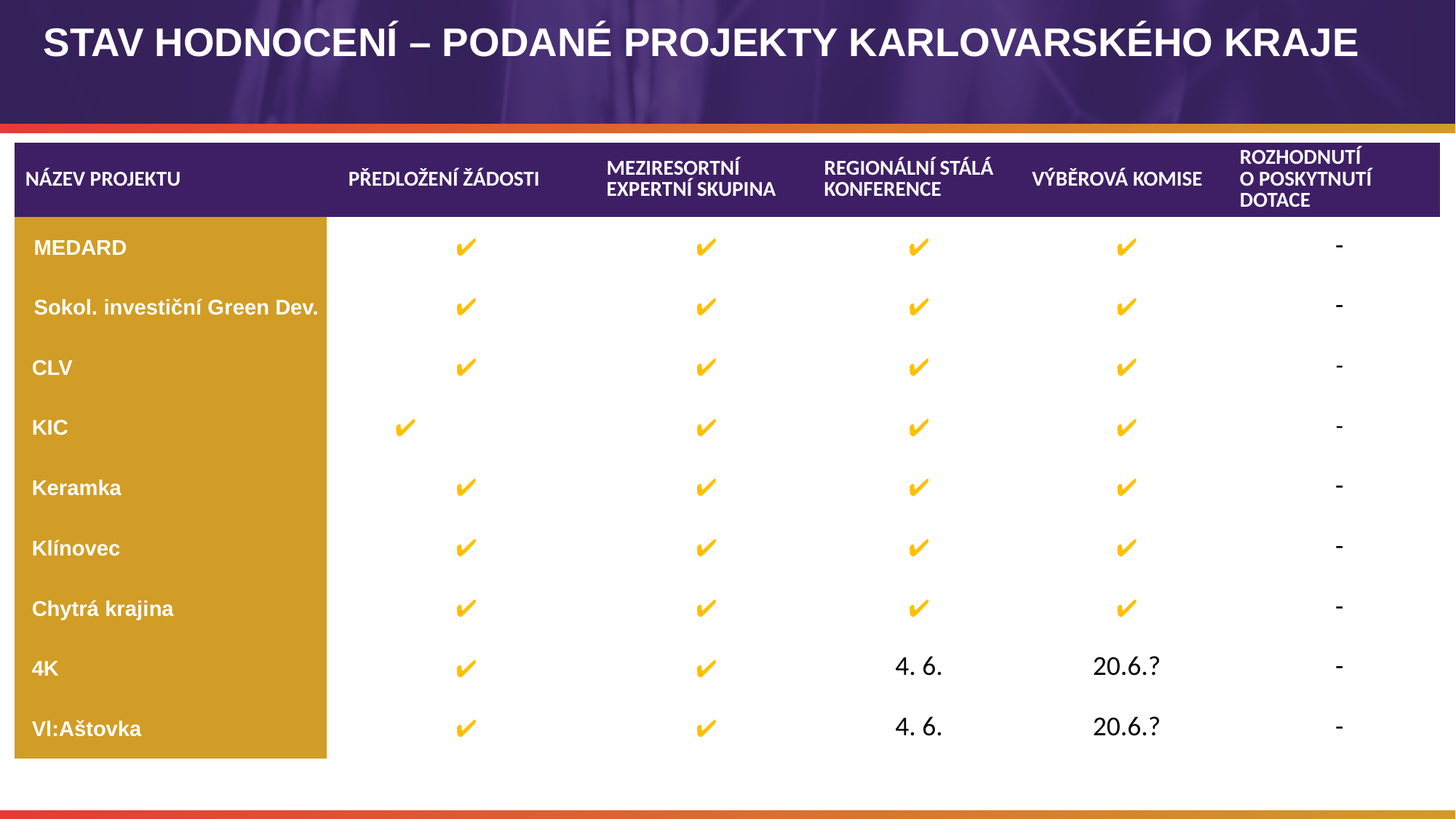

STAV HODNOCENÍ – PODANÉ PROJEKTY KARLOVARSKÉHO KRAJE
| NÁZEV PROJEKTU | PŘEDLOŽENÍ ŽÁDOSTI | MEZIRESORTNÍ EXPERTNÍ SKUPINA | REGIONÁLNÍ STÁLÁ KONFERENCE | VÝBĚROVÁ KOMISE | ROZHODNUTÍ O POSKYTNUTÍ DOTACE |
| --- | --- | --- | --- | --- | --- |
| MEDARD | ✔ | ✔ | ✔ | ✔ | - |
| Sokol. investiční Green Dev. | ✔ | ✔ | ✔ | ✔ | - |
| CLV | ✔ | ✔ | ✔ | ✔ | - |
| KIC | ✔ | ✔ | ✔ | ✔ | - |
| Keramka | ✔ | ✔ | ✔ | ✔ | - |
| Klínovec | ✔ | ✔ | ✔ | ✔ | - |
| Chytrá krajina | ✔ | ✔ | ✔ | ✔ | - |
| 4K | ✔ | ✔ | 4. 6. | 20.6.? | - |
| Vl:Aštovka | ✔ | ✔ | 4. 6. | 20.6.? | - |